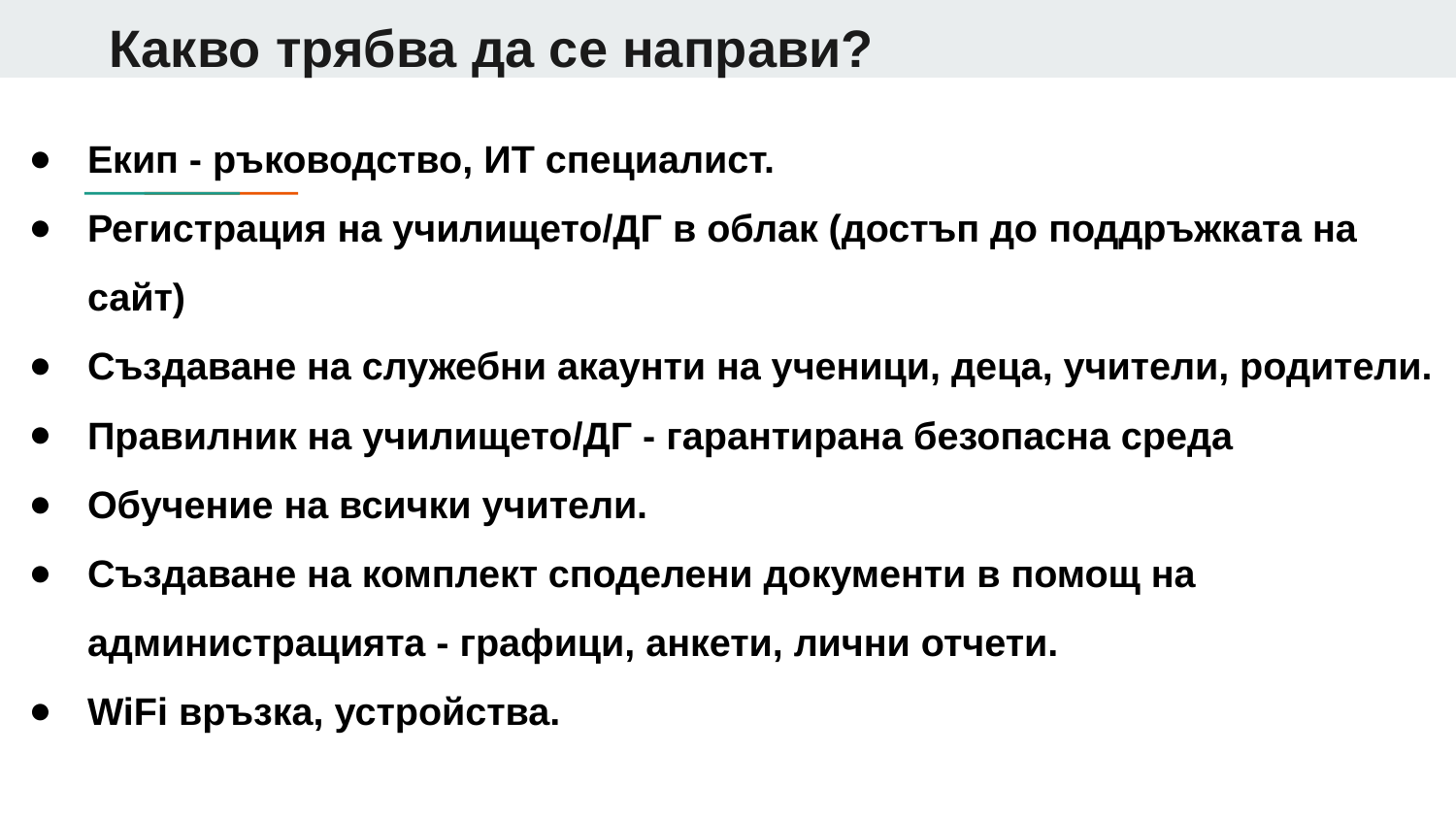

# Какво трябва да се направи?
Екип - ръководство, ИТ специалист.
Регистрация на училището/ДГ в облак (достъп до поддръжката на сайт)
Създаване на служебни акаунти на ученици, деца, учители, родители.
Правилник на училището/ДГ - гарантирана безопасна среда
Обучение на всички учители.
Създаване на комплект споделени документи в помощ на администрацията - графици, анкети, лични отчети.
WiFi връзка, устройства.